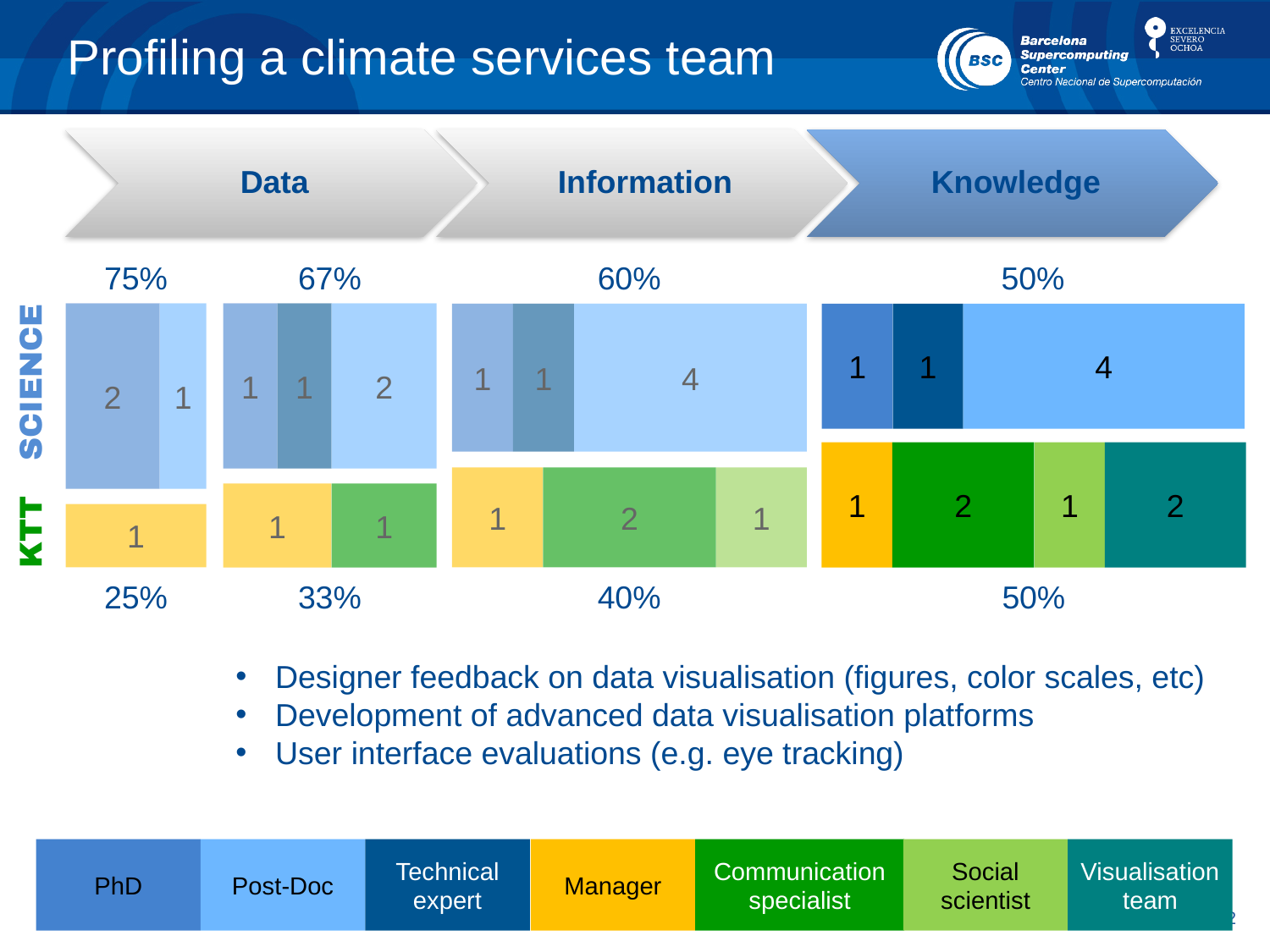

# Profiling a climate services team
Data
Information
Knowledge
75%
67%
60%
50%

2
1
1
1
2
1
1
4
1
1
4
SCIENCE
1
2
1
2
1
2
1
1
1
1
KTT
25%
33%
40%
50%
Designer feedback on data visualisation (figures, color scales, etc)
Development of advanced data visualisation platforms
User interface evaluations (e.g. eye tracking)
PhD
Post-Doc
Technical expert
Manager
Communication specialist
Social scientist
Visualisation team